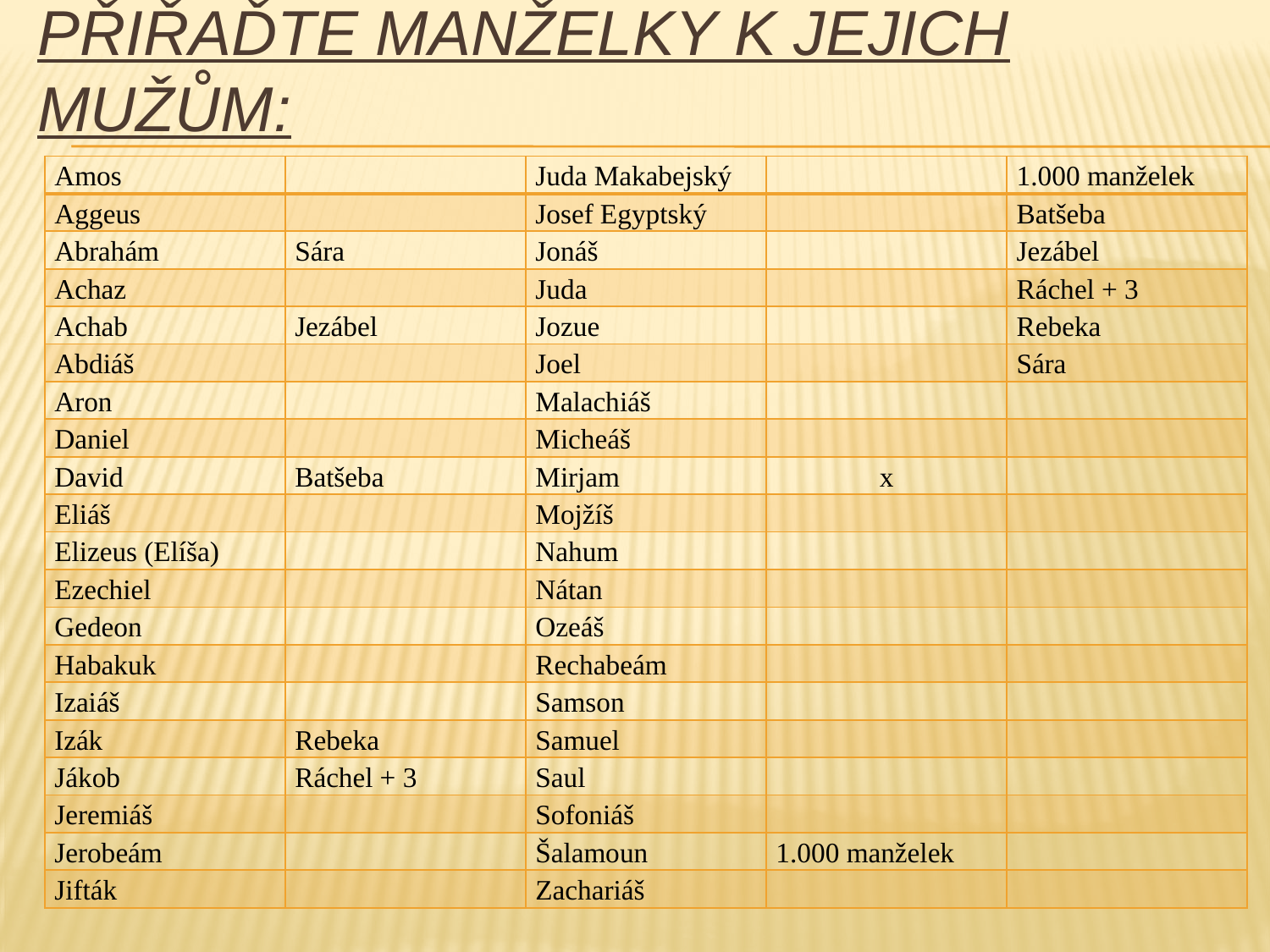

# Přiřaďte manželky k jejich mužům:
| Amos |  | Juda Makabejský |  | 1.000 manželek |
| --- | --- | --- | --- | --- |
| Aggeus |  | Josef Egyptský |  | Batšeba |
| Abrahám | Sára | Jonáš |  | Jezábel |
| Achaz |  | Juda |  | Ráchel + 3 |
| Achab | Jezábel | Jozue |  | Rebeka |
| Abdiáš |  | Joel |  | Sára |
| Aron |  | Malachiáš |  |  |
| Daniel |  | Micheáš |  |  |
| David | Batšeba | Mirjam | x |  |
| Eliáš |  | Mojžíš |  |  |
| Elizeus (Elíša) |  | Nahum |  |  |
| Ezechiel |  | Nátan |  |  |
| Gedeon |  | Ozeáš |  |  |
| Habakuk |  | Rechabeám |  |  |
| Izaiáš |  | Samson |  |  |
| Izák | Rebeka | Samuel |  |  |
| Jákob | Ráchel + 3 | Saul |  |  |
| Jeremiáš |  | Sofoniáš |  |  |
| Jerobeám |  | Šalamoun | 1.000 manželek |  |
| Jifták |  | Zachariáš |  |  |